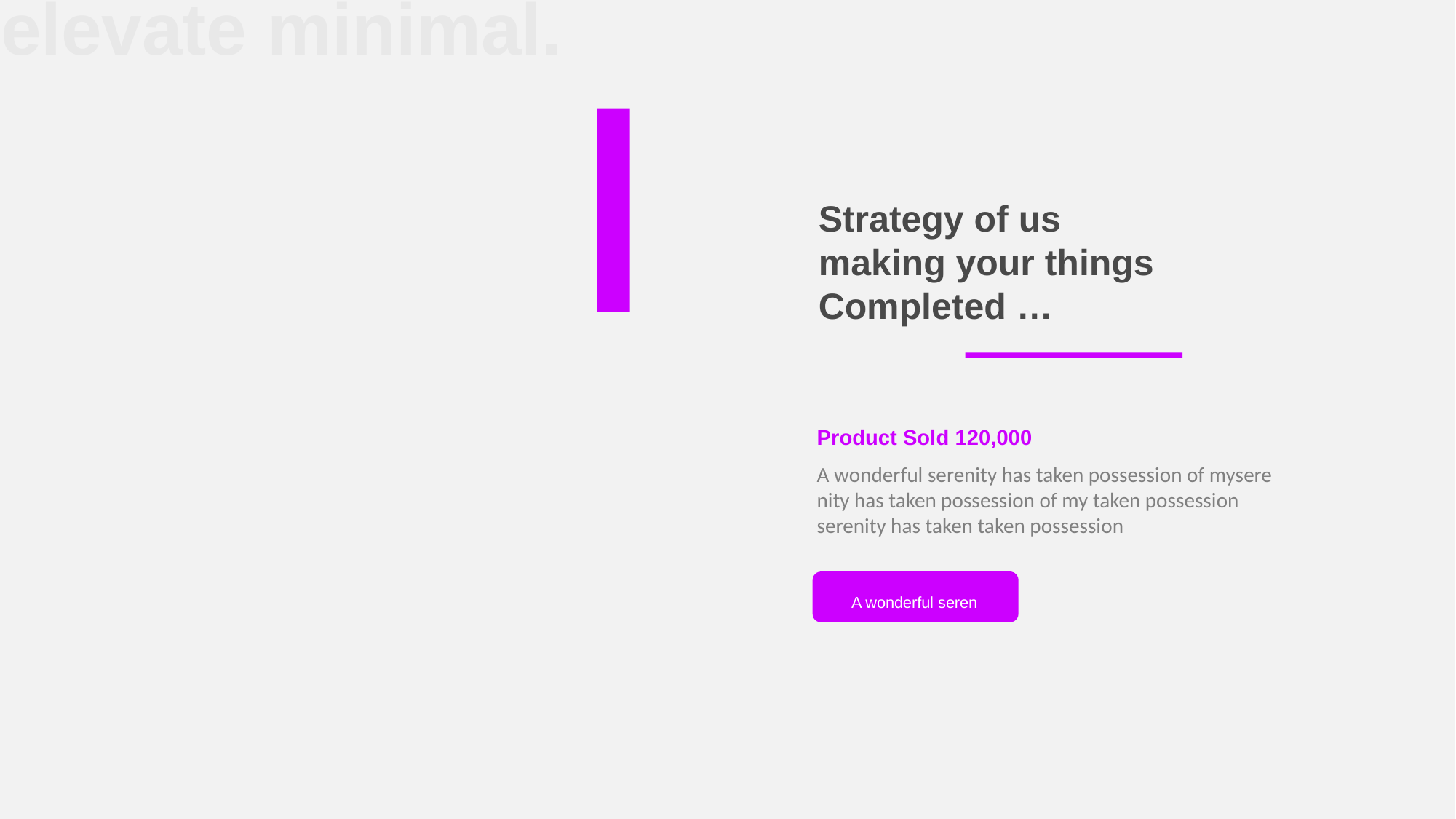

elevate minimal.

Strategy of us
making your things
Completed …

Product Sold 120,000
A wonderful serenity has taken possession of mysere nity has taken possession of my taken possession serenity has taken taken possession

A wonderful seren